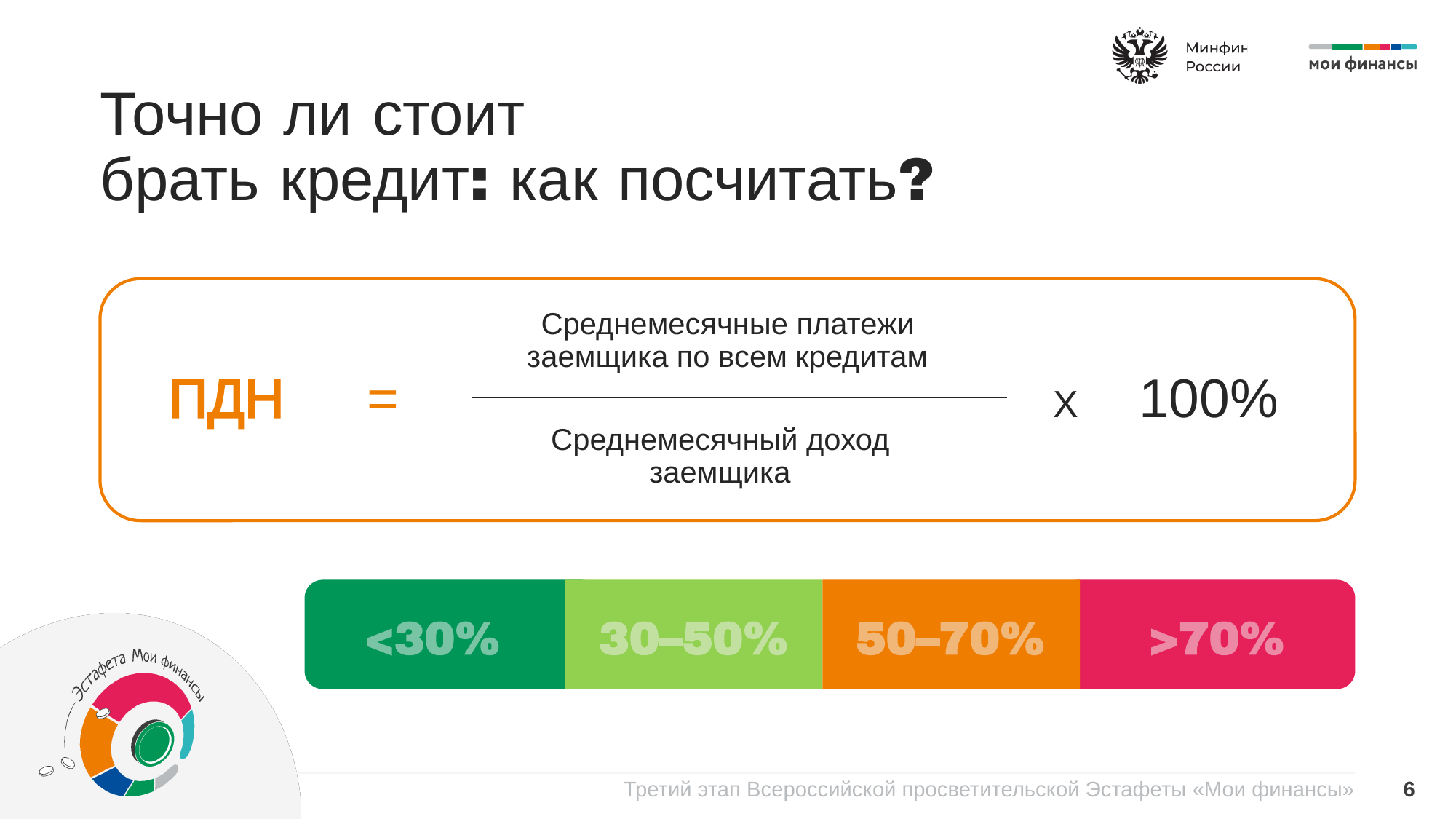

# Точно ли стоит брать кредит: как посчитать?
=
X    100%

ПДН
Среднемесячные платежи заемщика по всем кредитам
Среднемесячный доход заемщика

<30%
30–50%
50–70%
>70%
6